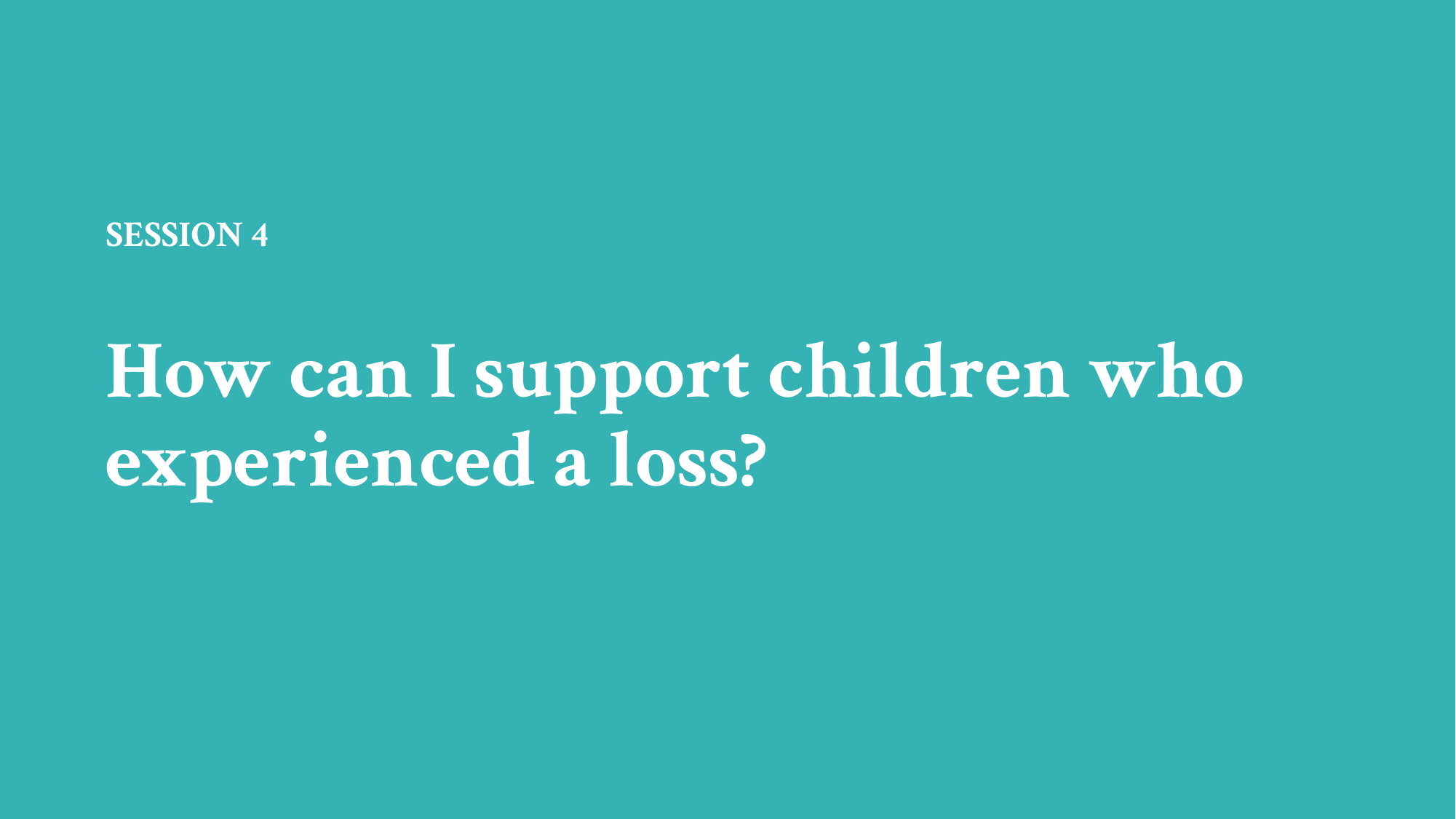

SESSION 4
How can I support children who experienced a loss?